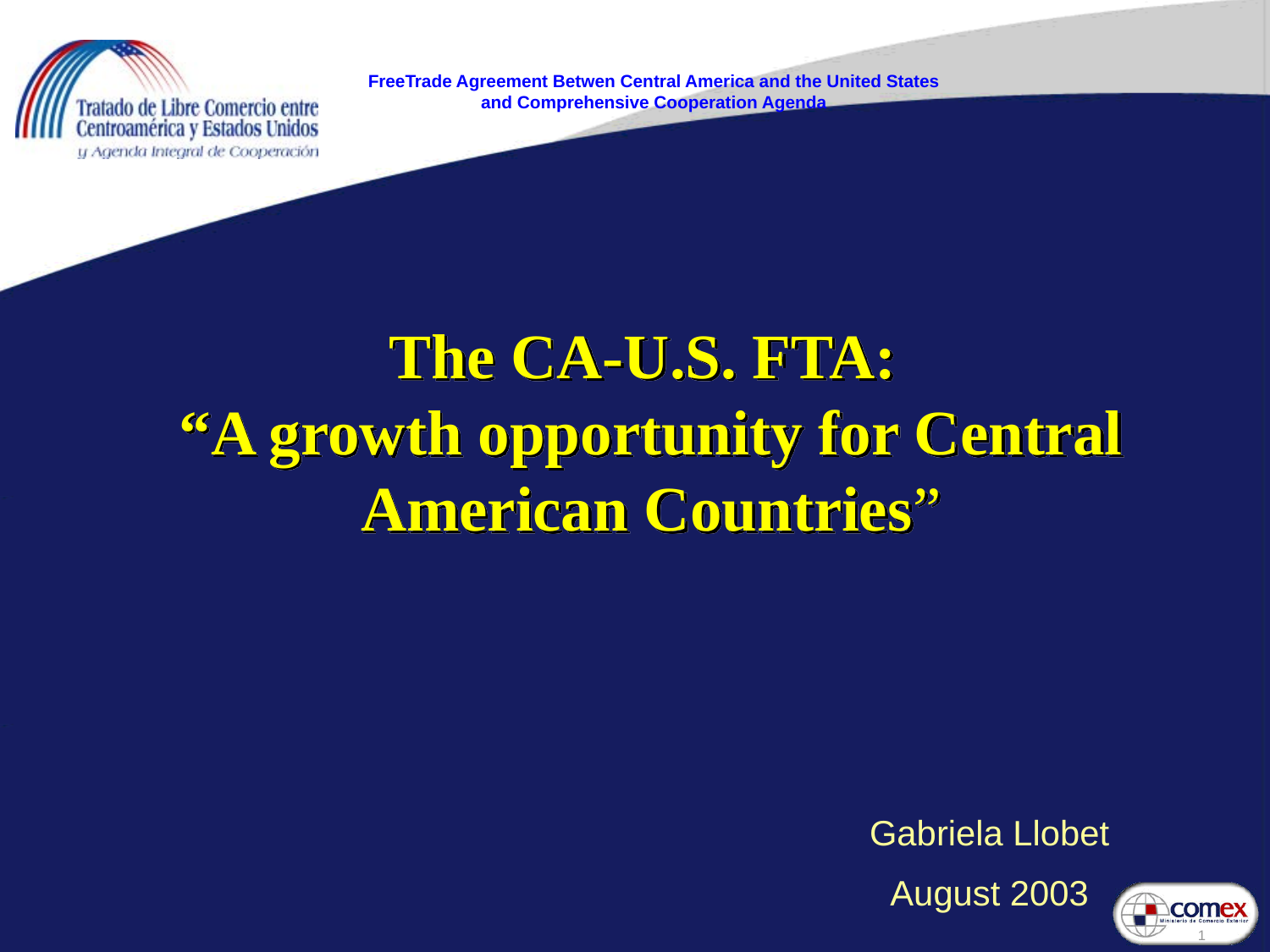

FreeTrade Agreement Betwen Central America and the United States
and Comprehensive Cooperation Agenda
The CA-U.S. FTA:
“A growth opportunity for Central American Countries”

Gabriela Llobet
August 2003